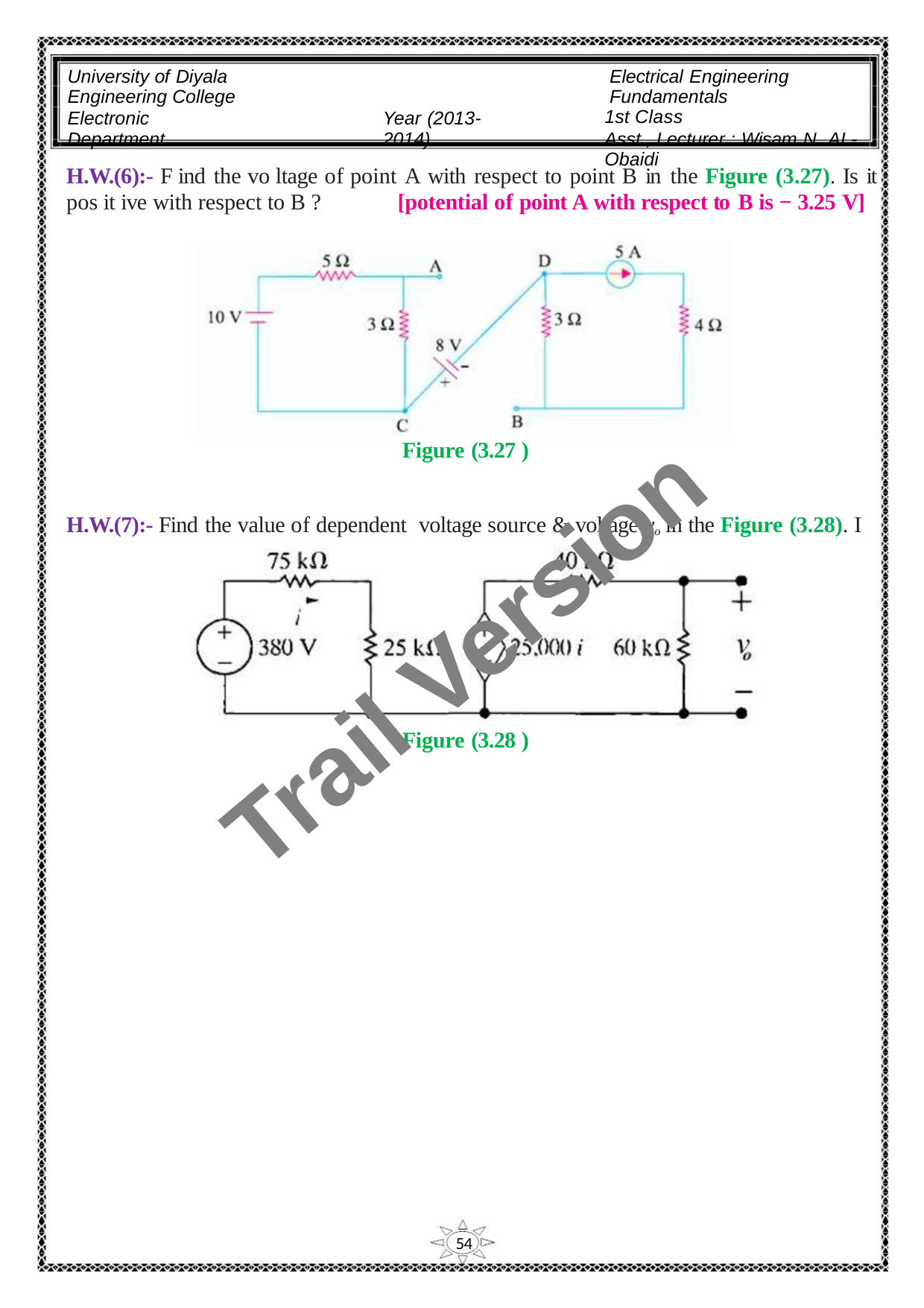

University of Diyala
Engineering College
Electronic Department
Electrical Engineering Fundamentals
1st Class
Asst., Lecturer : Wisam N. AL-Obaidi
Year (2013-2014)
H.W.(6):- F ind the vo ltage of point A with respect to point B in the Figure (3.27). Is it
pos it ive with respect to B ?
[potential of point A with respect to B is − 3.25 V]
Figure (3.27 )
H.W.(7):- Find the value of dependent voltage source & voltage vo in the Figure (3.28). I
Trail Version
Trail Version
Trail Version
Trail Version
Trail Version
Trail Version
Trail Version
Trail Version
Trail Version
Trail Version
Trail Version
Trail Version
Trail Version
Figure (3.28 )
54